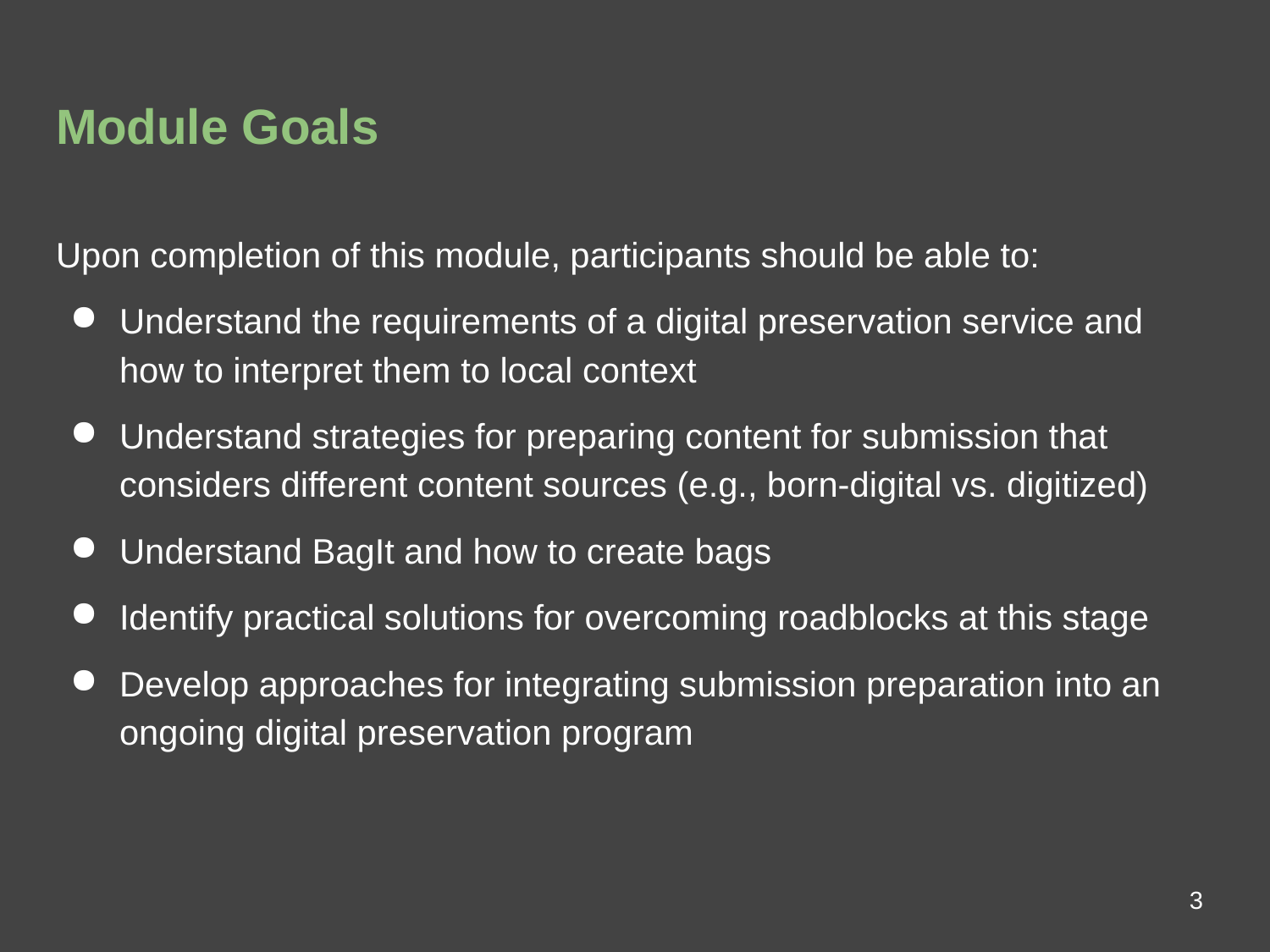

# Module Goals
Upon completion of this module, participants should be able to:
Understand the requirements of a digital preservation service and how to interpret them to local context
Understand strategies for preparing content for submission that considers different content sources (e.g., born-digital vs. digitized)
Understand BagIt and how to create bags
Identify practical solutions for overcoming roadblocks at this stage
Develop approaches for integrating submission preparation into an ongoing digital preservation program
3